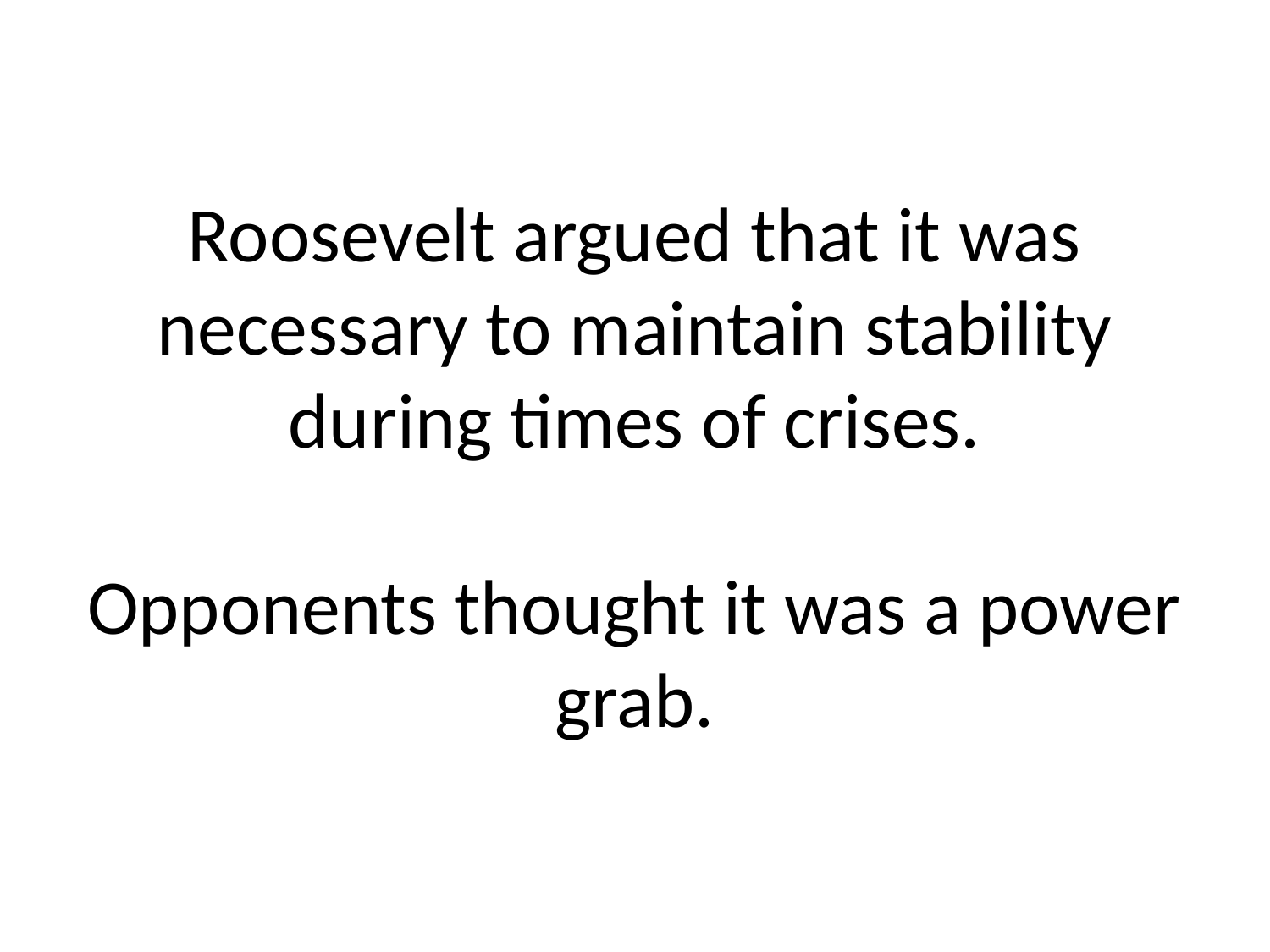

# Roosevelt argued that it was necessary to maintain stability during times of crises. Opponents thought it was a power grab.